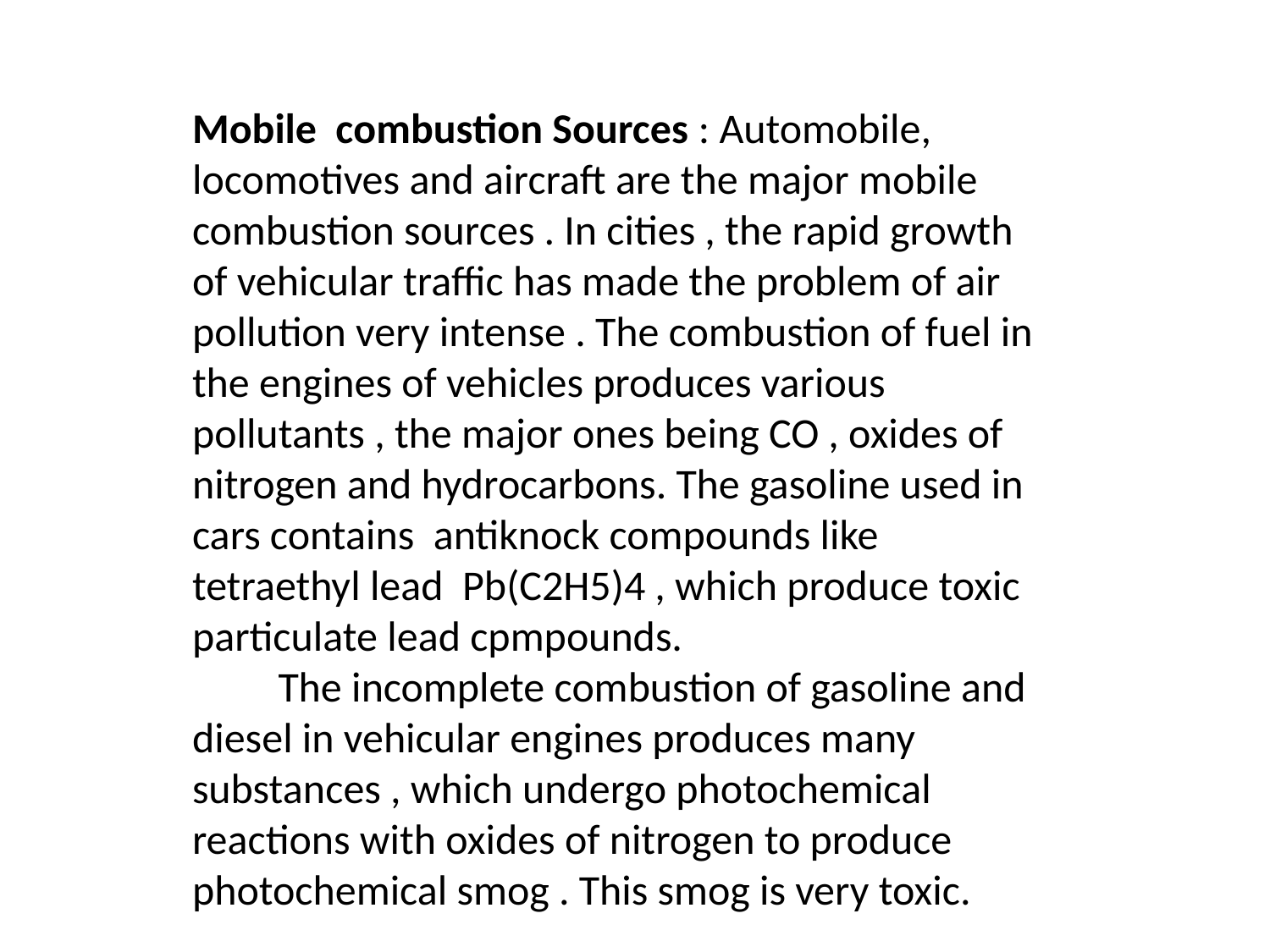

Mobile  combustion Sources : Automobile, locomotives and aircraft are the major mobile combustion sources . In cities , the rapid growth of vehicular traffic has made the problem of air pollution very intense . The combustion of fuel in the engines of vehicles produces various pollutants , the major ones being CO , oxides of nitrogen and hydrocarbons. The gasoline used in cars contains  antiknock compounds like tetraethyl lead  Pb(C2H5)4 , which produce toxic particulate lead cpmpounds.
         The incomplete combustion of gasoline and diesel in vehicular engines produces many substances , which undergo photochemical reactions with oxides of nitrogen to produce  photochemical smog . This smog is very toxic.